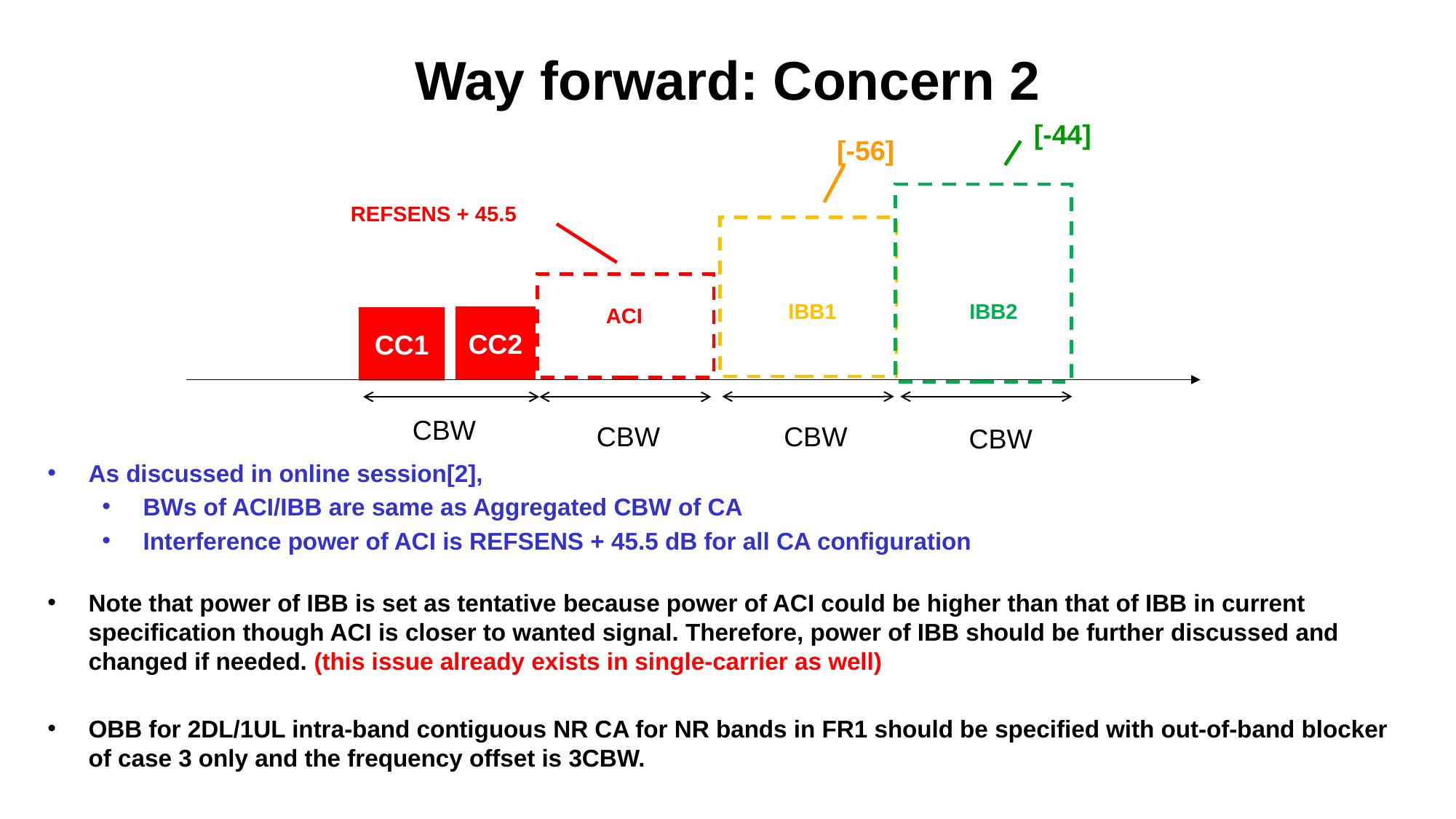

# Way forward: Concern 2
[-44]
[-56]

REFSENS + 45.5

IBB1
IBB2
ACI
CC2
CC1
CBW
CBW
CBW
CBW
As discussed in online session[2],
BWs of ACI/IBB are same as Aggregated CBW of CA
Interference power of ACI is REFSENS + 45.5 dB for all CA configuration
Note that power of IBB is set as tentative because power of ACI could be higher than that of IBB in current specification though ACI is closer to wanted signal. Therefore, power of IBB should be further discussed and  changed if needed. (this issue already exists in single-carrier as well)

OBB for 2DL/1UL intra-band contiguous NR CA for NR bands in FR1 should be specified with out-of-band blocker of case 3 only and the frequency offset is 3CBW.